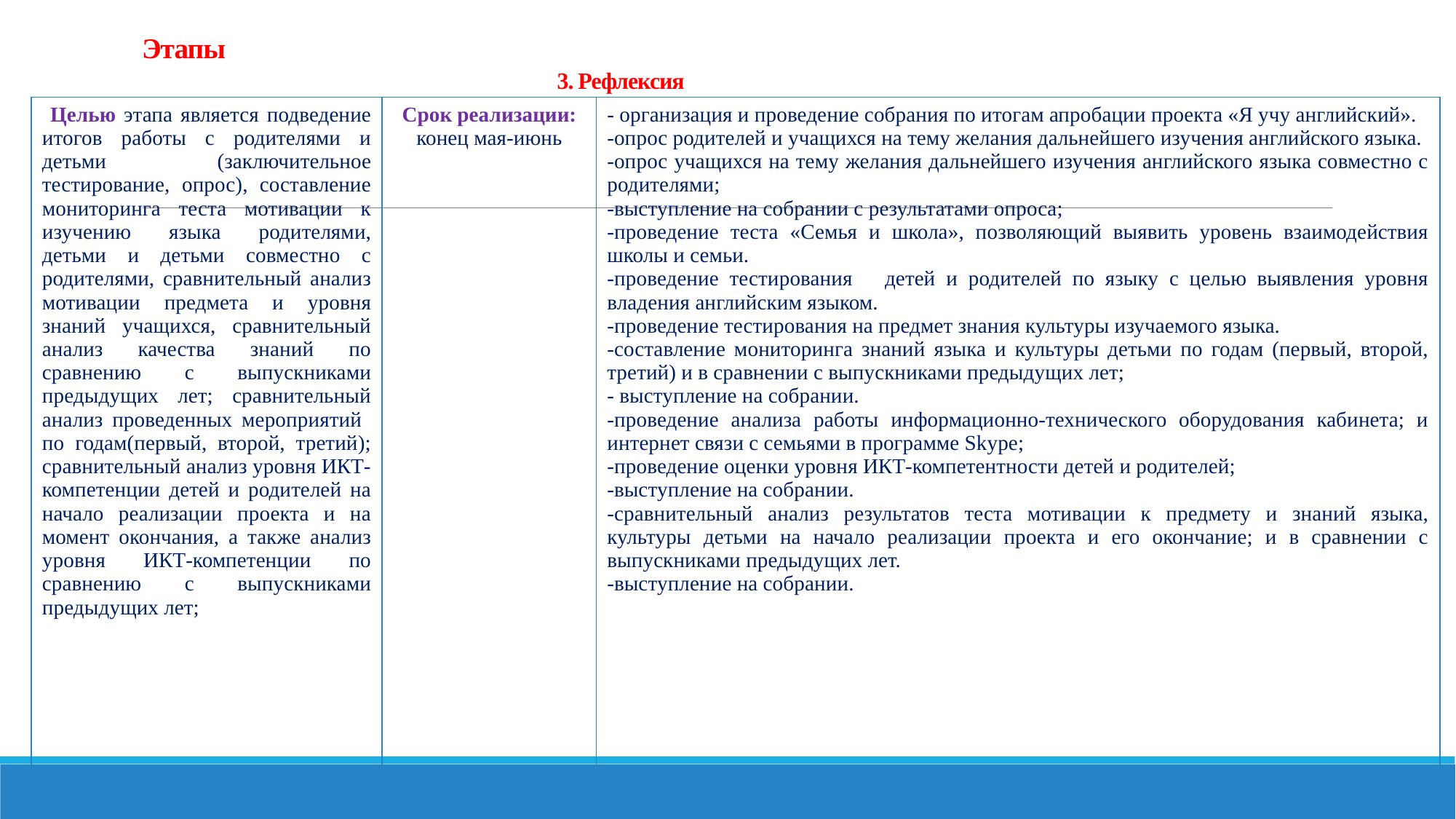

# Этапы 3. Рефлексия
| Целью этапа является подведение итогов работы с родителями и детьми (заключительное тестирование, опрос), составление мониторинга теста мотивации к изучению языка родителями, детьми и детьми совместно с родителями, сравнительный анализ мотивации предмета и уровня знаний учащихся, сравнительный анализ качества знаний по сравнению с выпускниками предыдущих лет; сравнительный анализ проведенных мероприятий по годам(первый, второй, третий); сравнительный анализ уровня ИКТ-компетенции детей и родителей на начало реализации проекта и на момент окончания, а также анализ уровня ИКТ-компетенции по сравнению с выпускниками предыдущих лет; | Срок реализации: конец мая-июнь | - организация и проведение собрания по итогам апробации проекта «Я учу английский». -опрос родителей и учащихся на тему желания дальнейшего изучения английского языка. -опрос учащихся на тему желания дальнейшего изучения английского языка совместно с родителями; -выступление на собрании с результатами опроса; -проведение теста «Семья и школа», позволяющий выявить уровень взаимодействия школы и семьи. -проведение тестирования детей и родителей по языку с целью выявления уровня владения английским языком. -проведение тестирования на предмет знания культуры изучаемого языка. -составление мониторинга знаний языка и культуры детьми по годам (первый, второй, третий) и в сравнении с выпускниками предыдущих лет; - выступление на собрании. -проведение анализа работы информационно-технического оборудования кабинета; и интернет связи с семьями в программе Skype; -проведение оценки уровня ИКТ-компетентности детей и родителей; -выступление на собрании. -сравнительный анализ результатов теста мотивации к предмету и знаний языка, культуры детьми на начало реализации проекта и его окончание; и в сравнении с выпускниками предыдущих лет. -выступление на собрании. |
| --- | --- | --- |